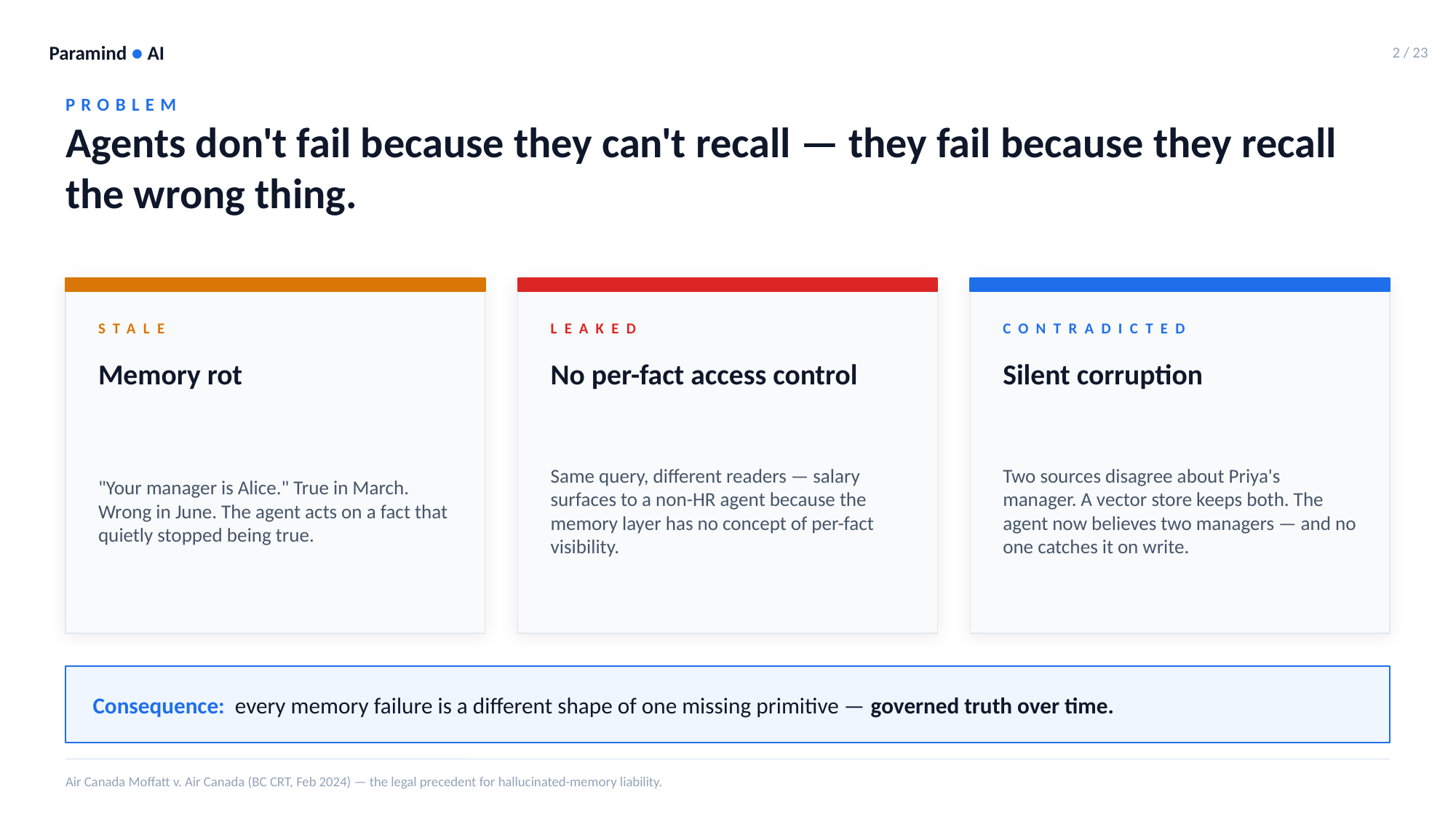

Paramind ● AI
2 / 23
PROBLEM
Agents don't fail because they can't recall — they fail because they recall the wrong thing.

STALE
LEAKED
CONTRADICTED
Memory rot
No per-fact access control
Silent corruption
"Your manager is Alice." True in March. Wrong in June. The agent acts on a fact that quietly stopped being true.
Same query, different readers — salary surfaces to a non-HR agent because the memory layer has no concept of per-fact visibility.
Two sources disagree about Priya's manager. A vector store keeps both. The agent now believes two managers — and no one catches it on write.

Consequence:  every memory failure is a different shape of one missing primitive — governed truth over time.

Air Canada Moffatt v. Air Canada (BC CRT, Feb 2024) — the legal precedent for hallucinated-memory liability.